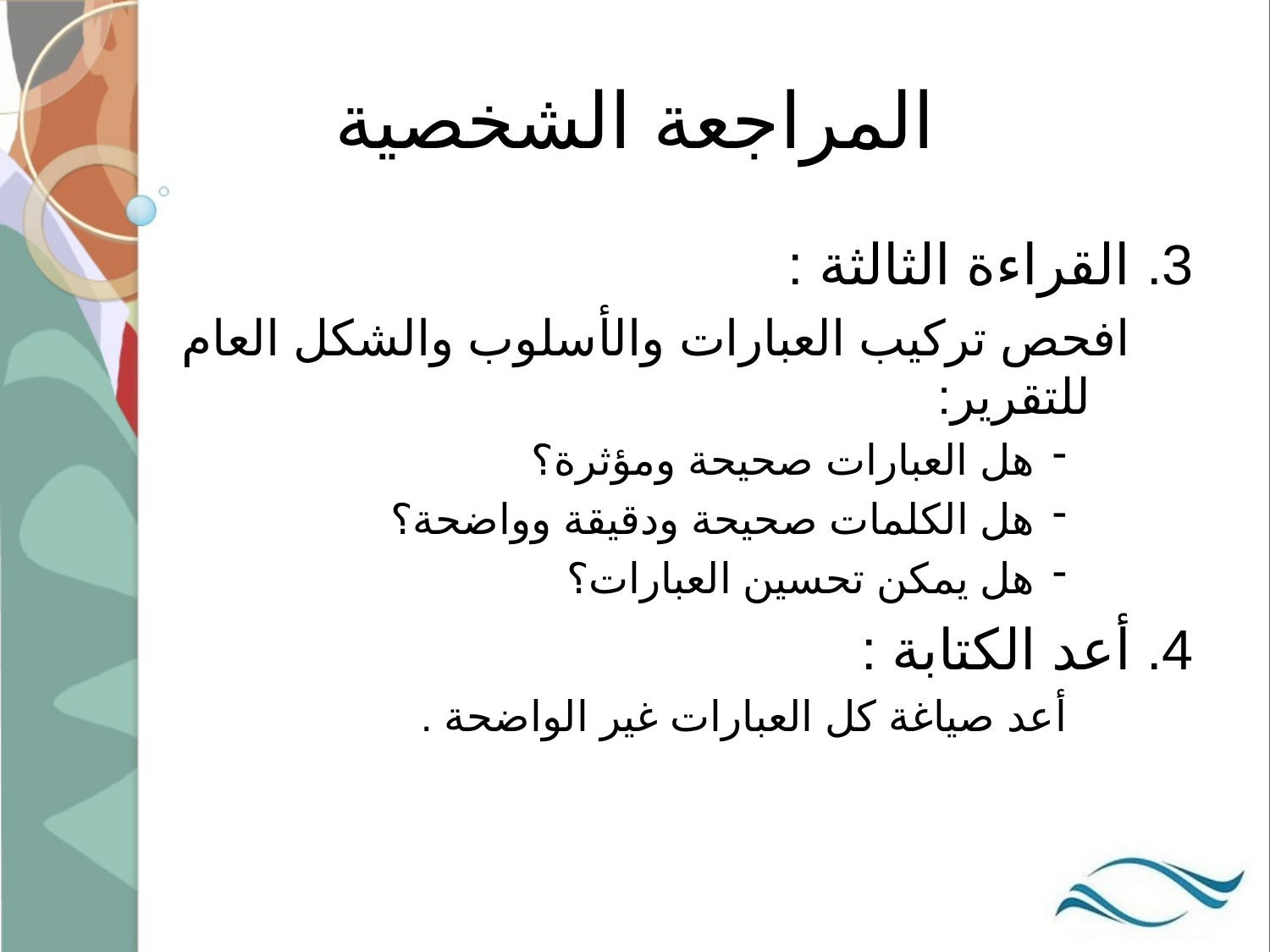

# المراجعة الشخصية
3. القراءة الثالثة :
افحص تركيب العبارات والأسلوب والشكل العام للتقرير:
هل العبارات صحيحة ومؤثرة؟
هل الكلمات صحيحة ودقيقة وواضحة؟
هل يمكن تحسين العبارات؟
4. أعد الكتابة :
أعد صياغة كل العبارات غير الواضحة .